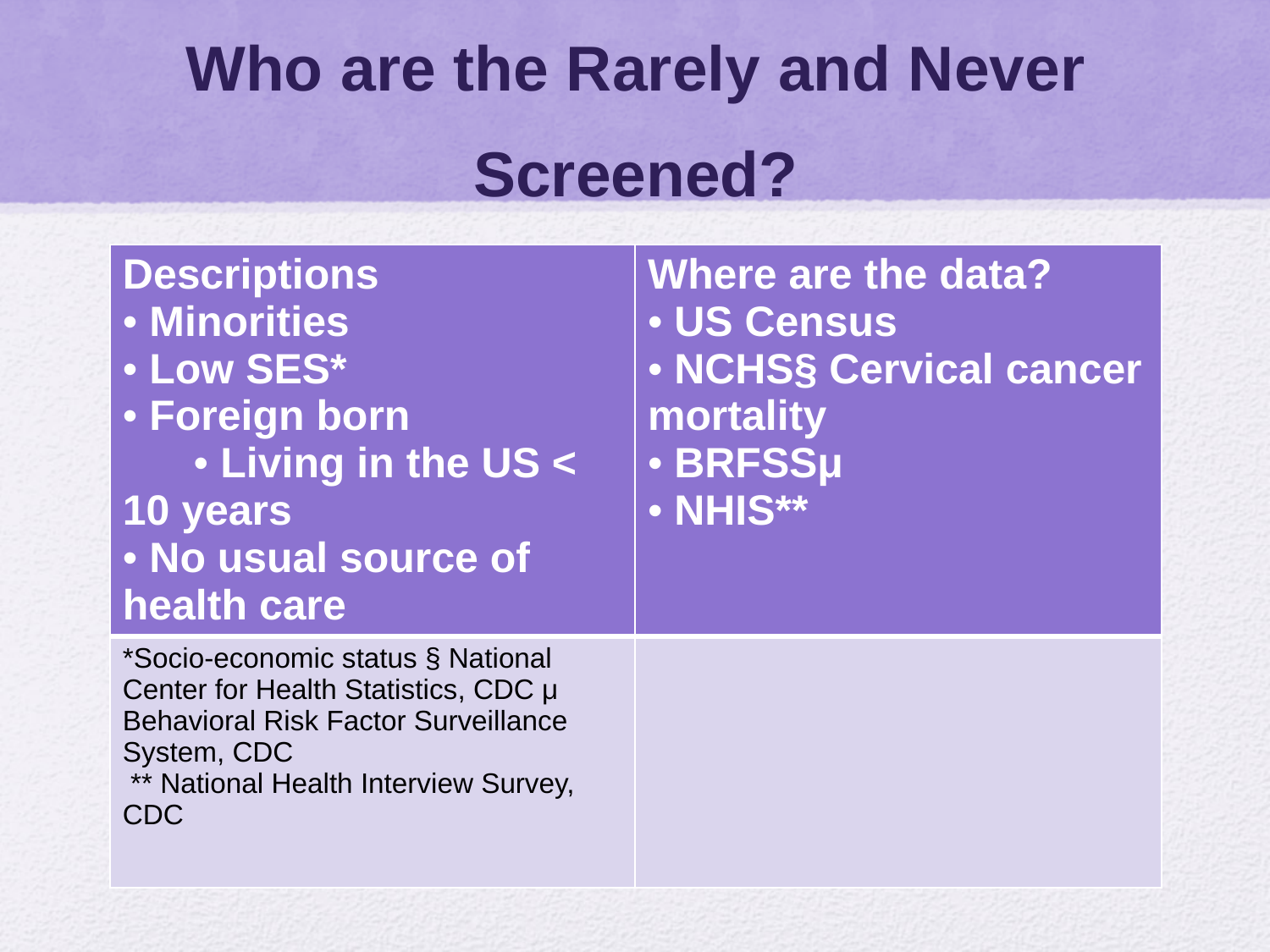

# Who are the Rarely and Never Screened?
| Descriptions • Minorities • Low SES\* • Foreign born • Living in the US < 10 years • No usual source of health care | Where are the data? • US Census • NCHS§ Cervical cancer mortality • BRFSSμ • NHIS\*\* |
| --- | --- |
| \*Socio-economic status § National Center for Health Statistics, CDC μ Behavioral Risk Factor Surveillance System, CDC \*\* National Health Interview Survey, CDC |  |